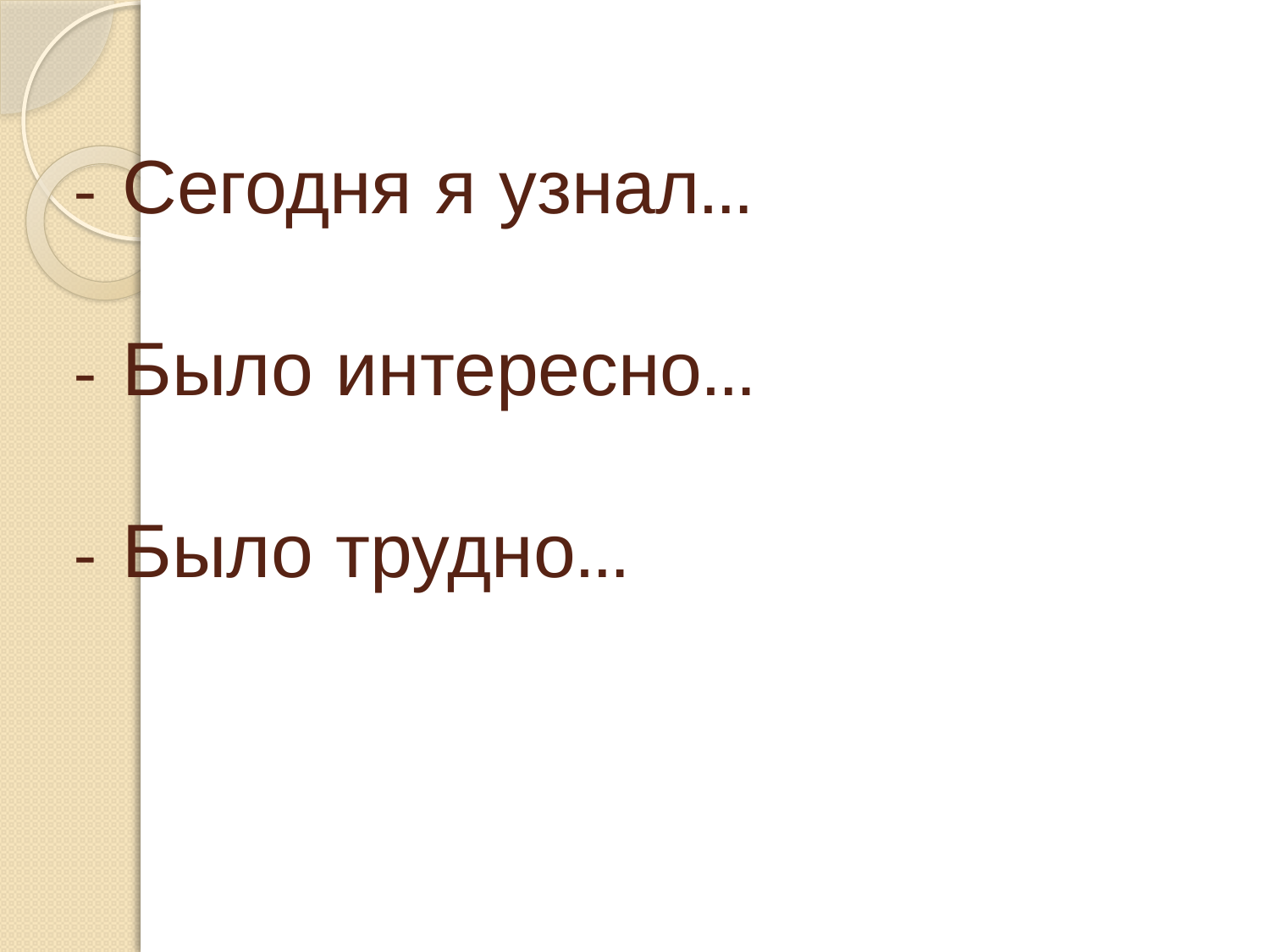

# - Сегодня я узнал… - Было интересно… - Было трудно…